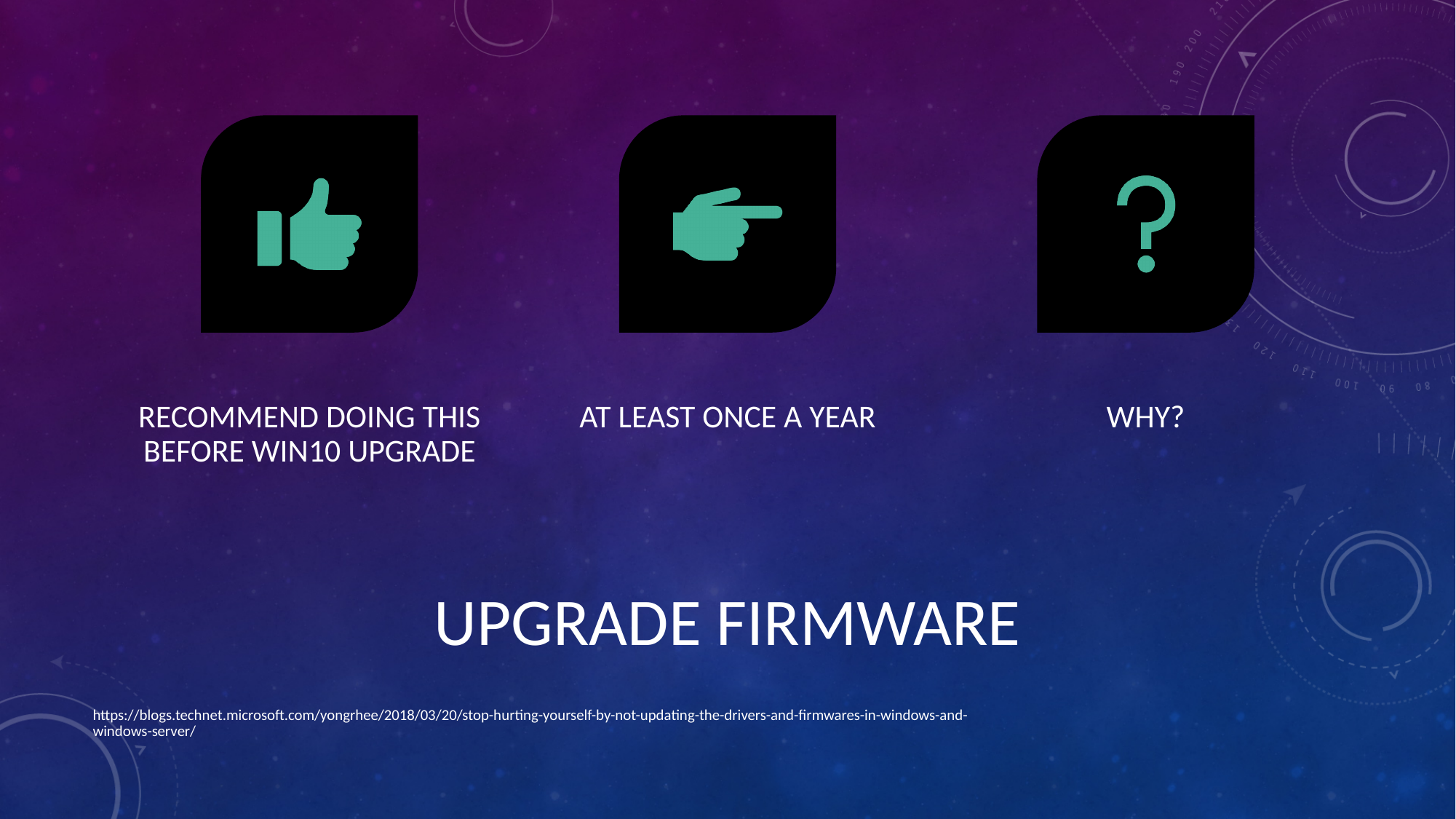

Recommend doing this before Win10 upgrade
At least once a year
Why?
# Upgrade Firmware
https://blogs.technet.microsoft.com/yongrhee/2018/03/20/stop-hurting-yourself-by-not-updating-the-drivers-and-firmwares-in-windows-and-windows-server/